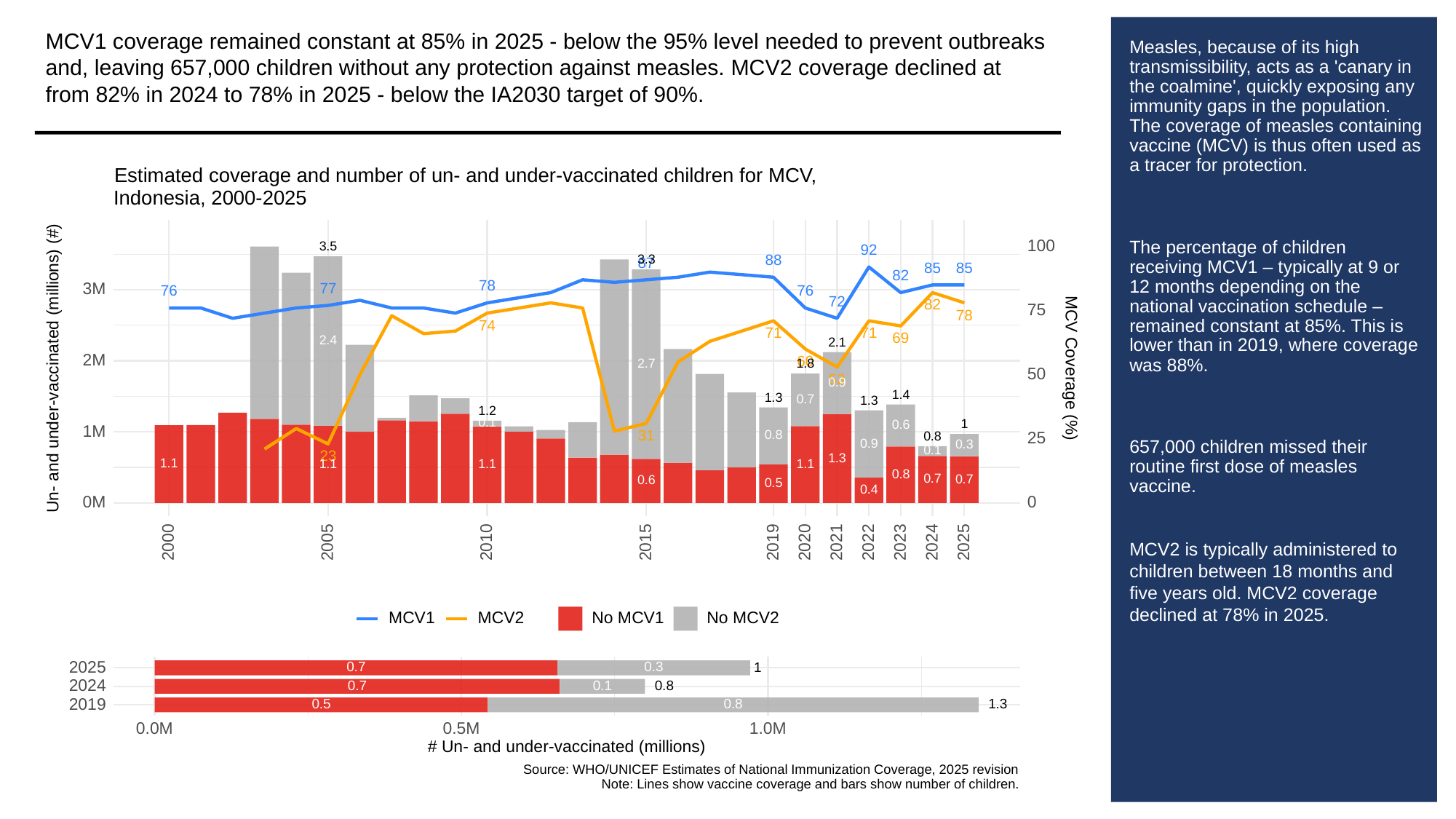

MCV1 coverage remained constant at 85% in 2025 - below the 95% level needed to prevent outbreaks and, leaving 657,000 children without any protection against measles. MCV2 coverage declined at from 82% in 2024 to 78% in 2025 - below the IA2030 target of 90%.
# Measles, because of its high transmissibility, acts as a 'canary in the coalmine', quickly exposing any immunity gaps in the population. The coverage of measles containing vaccine (MCV) is thus often used as a tracer for protection.

The percentage of children receiving MCV1 – typically at 9 or 12 months depending on the national vaccination schedule – remained constant at 85%. This is lower than in 2019, where coverage was 88%.

657,000 children missed their routine first dose of measles vaccine.

MCV2 is typically administered to children between 18 months and five years old. MCV2 coverage declined at 78% in 2025.

Estimated coverage and number of un- and under-vaccinated children for MCV,
Indonesia, 2000-2025

100
3.5
92

3.3
88

87

85
85

82

78
3M
77
76
76

72
82
75
78
74

71
71
69
2.4
2.1

2M
60
1.8
2.7
Un- and under-vaccinated (millions) (#)
MCV Coverage (%)

50

53
0.9
1.4

1.3
0.7

1.3

1.2

0.1

1

0.6

1M

31
0.8

0.8
25

0.9
0.3

0.1

23
1.3

1.1
1.1
1.1
1.1

0.8

0.7
0.7
0.6

0.5
0.4
0M
0

2023
2000
2005
2010
2015
2019
2020
2021
2022
2024
2025

MCV1
MCV2
No MCV1
No MCV2

2025
0.3
0.7
1

2024
0.7
0.1
0.8

2019
1.3
0.5
0.8

0.0M
0.5M
1.0M
# Un- and under-vaccinated (millions)
Source: WHO/UNICEF Estimates of National Immunization Coverage, 2025 revision
Note: Lines show vaccine coverage and bars show number of children.